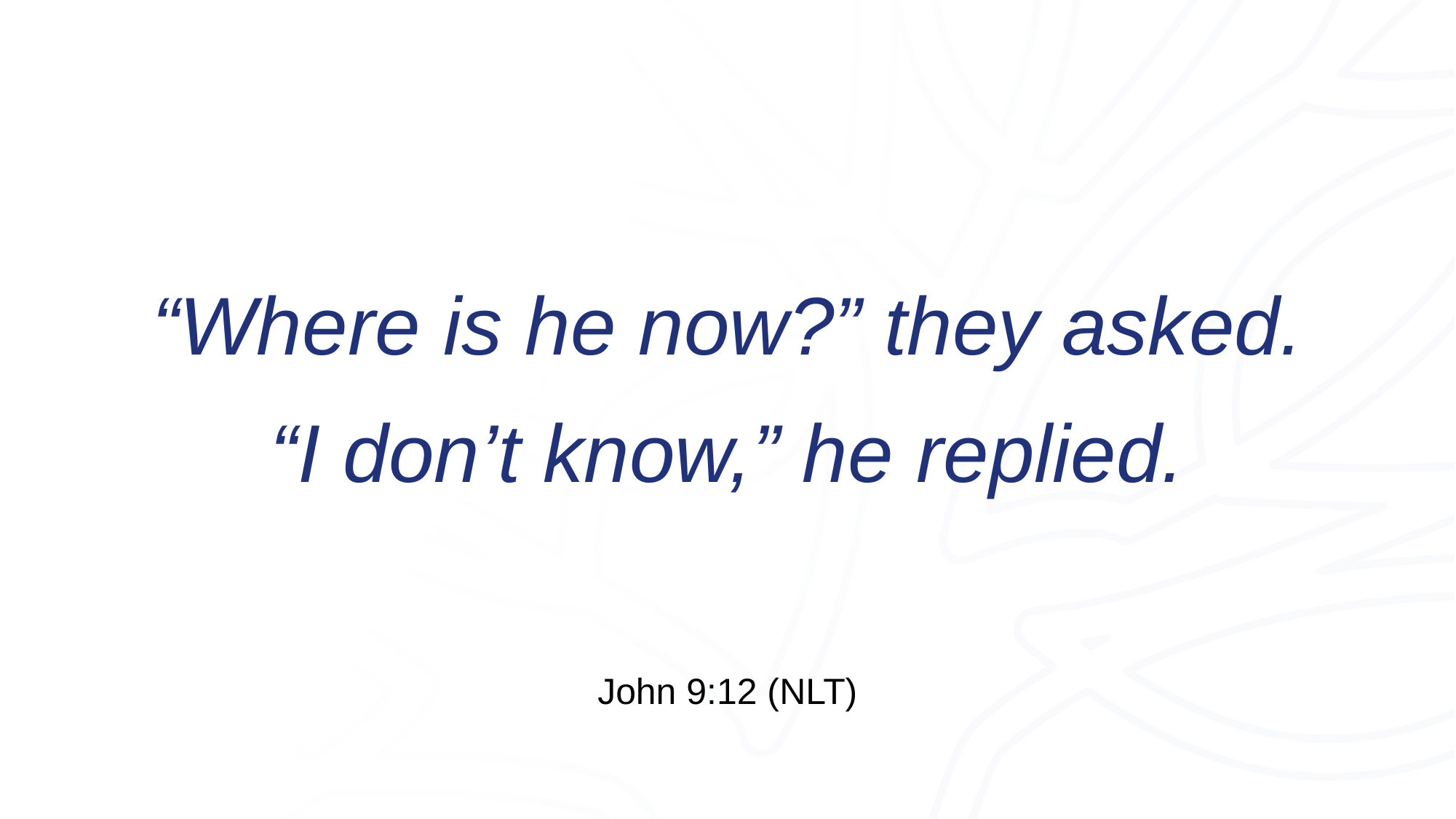

# “Where is he now?” they asked. “I don’t know,” he replied.
John 9:12 (NLT)